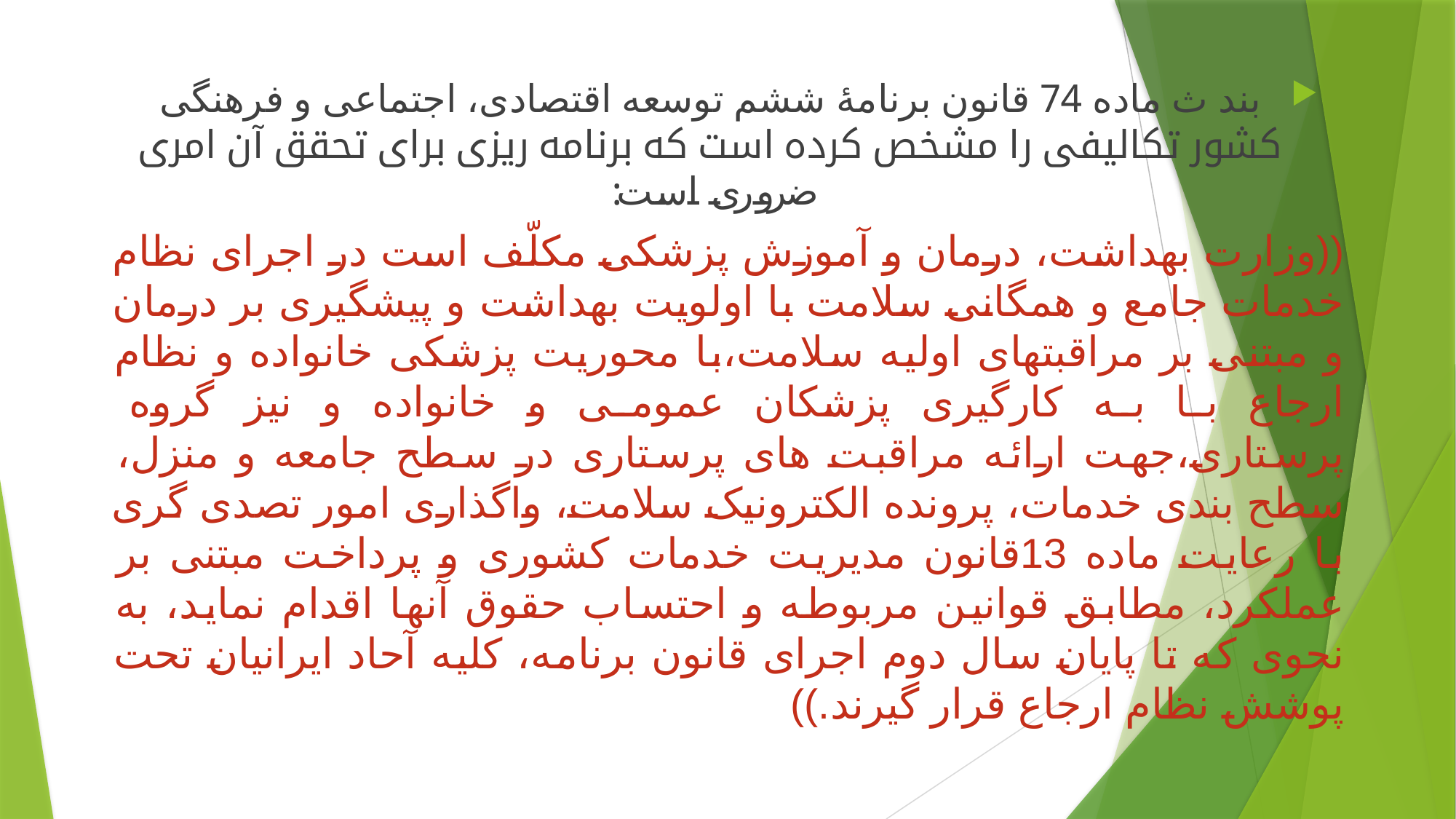

بند ث ماده 74 قانون برنامۀ ششم توسعه اقتصادی، اجتماعی و فرهنگی کشور تکالیفی را مشخص کرده است که برنامه ریزی برای تحقق آن امری ضروری است:
((وزارت بهداشت، درمان و آموزش پزشکی مکلّف است در اجرای نظام خدمات جامع و همگانی سلامت با اولویت بهداشت و پیشگیری بر درمان و مبتنی بر مراقبتهای اولیه سلامت،با محوریت پزشکی خانواده و نظام ارجاع با به کارگیری پزشکان عمومی و خانواده و نیز گروه پرستاری،جهت ارائه مراقبت های پرستاری در سطح جامعه و منزل، سطح بندی خدمات، پرونده الکترونیک سلامت، واگذاری امور تصدی گری با رعایت ماده 13قانون مدیریت خدمات کشوری و پرداخت مبتنی بر عملکرد، مطابق قوانین مربوطه و احتساب حقوق آنها اقدام نماید، به نحوی که تا پایان سال دوم اجرای قانون برنامه، کلیه آحاد ایرانیان تحت پوشش نظام ارجاع قرار گیرند.))